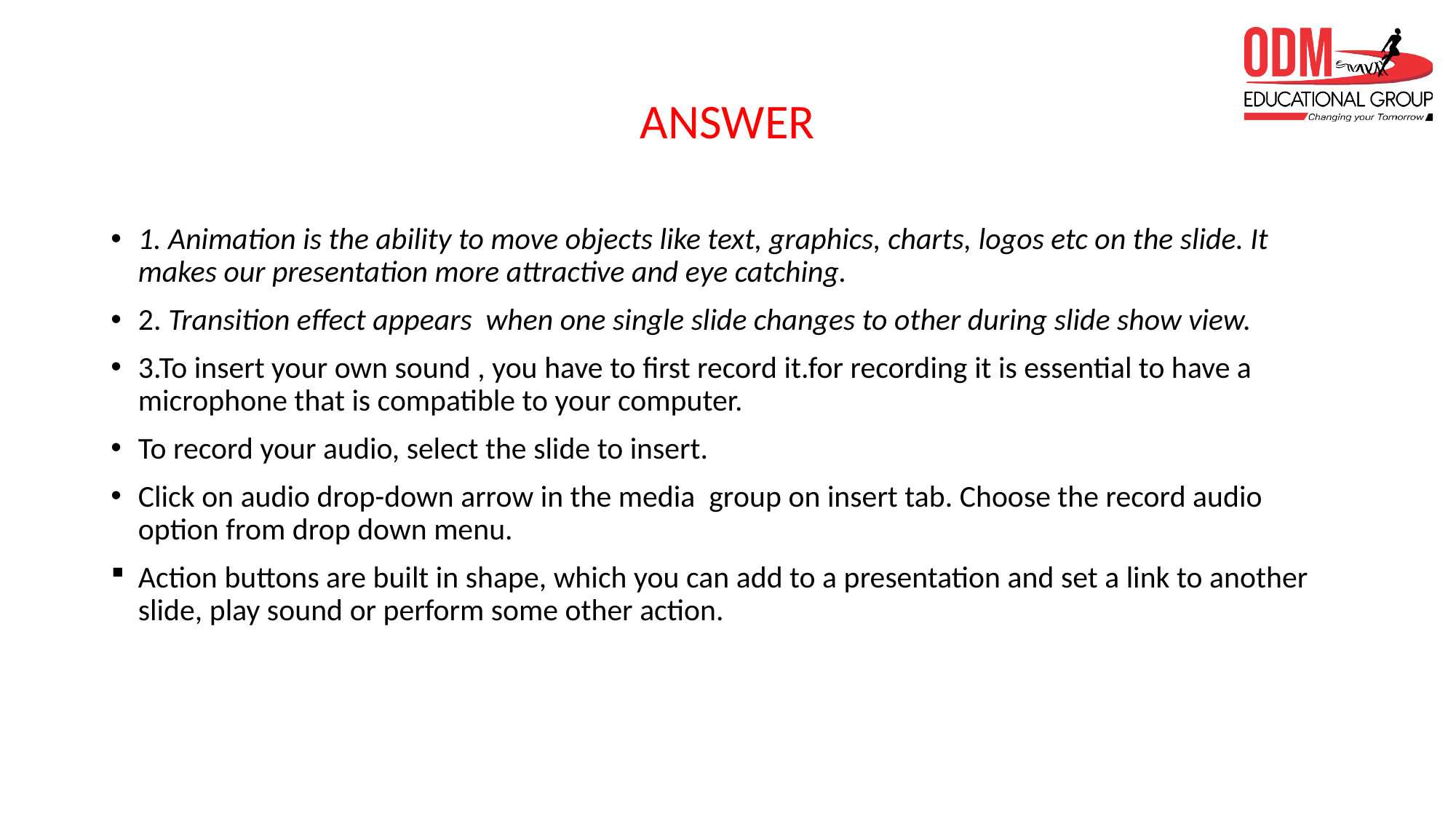

# ANSWER
1. Animation is the ability to move objects like text, graphics, charts, logos etc on the slide. It makes our presentation more attractive and eye catching.
2. Transition effect appears  when one single slide changes to other during slide show view.
3.To insert your own sound , you have to first record it.for recording it is essential to have a microphone that is compatible to your computer.
To record your audio, select the slide to insert.
Click on audio drop-down arrow in the media  group on insert tab. Choose the record audio option from drop down menu.
Action buttons are built in shape, which you can add to a presentation and set a link to another slide, play sound or perform some other action.